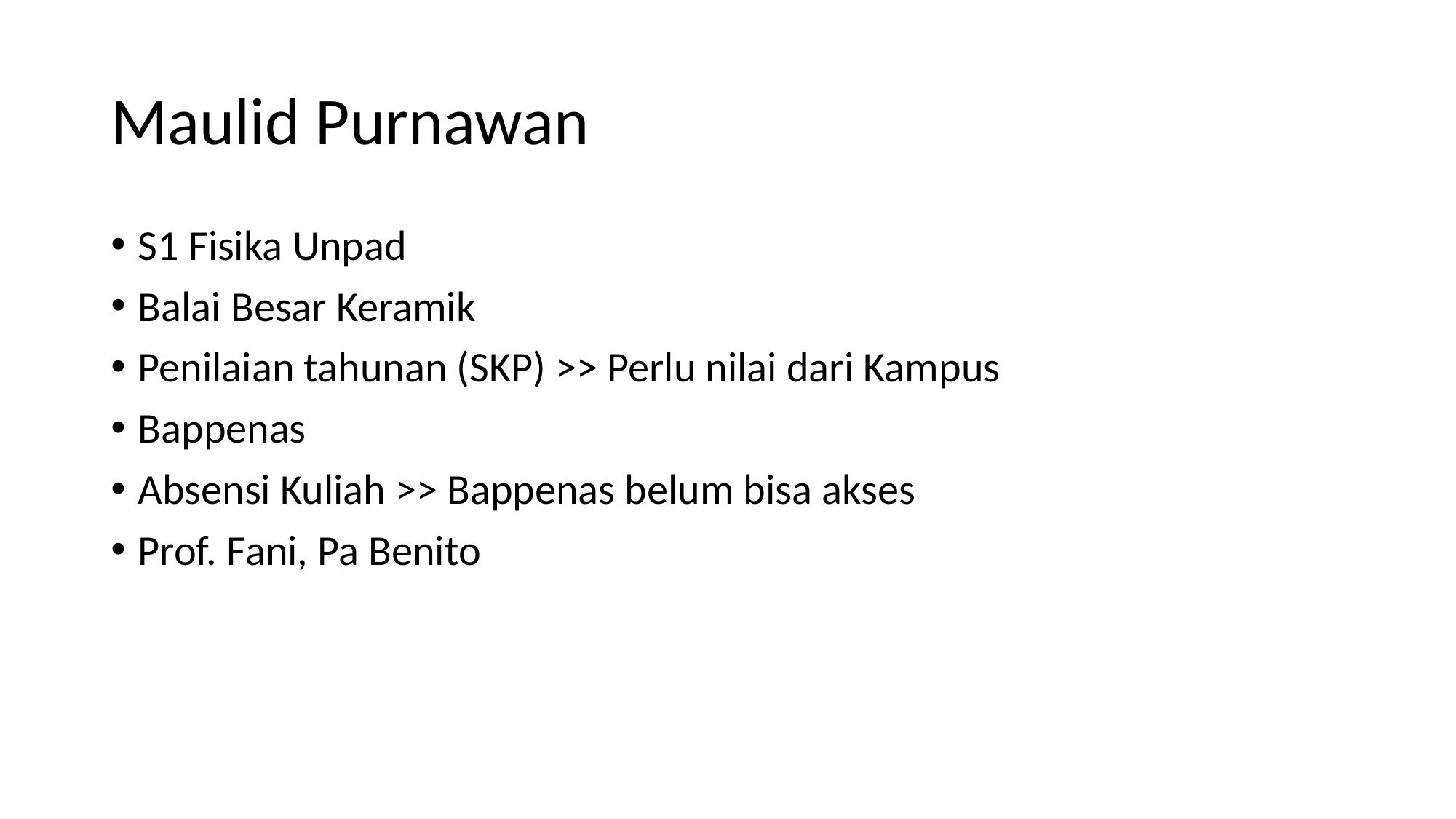

# Maulid Purnawan
S1 Fisika Unpad
Balai Besar Keramik
Penilaian tahunan (SKP) >> Perlu nilai dari Kampus
Bappenas
Absensi Kuliah >> Bappenas belum bisa akses
Prof. Fani, Pa Benito